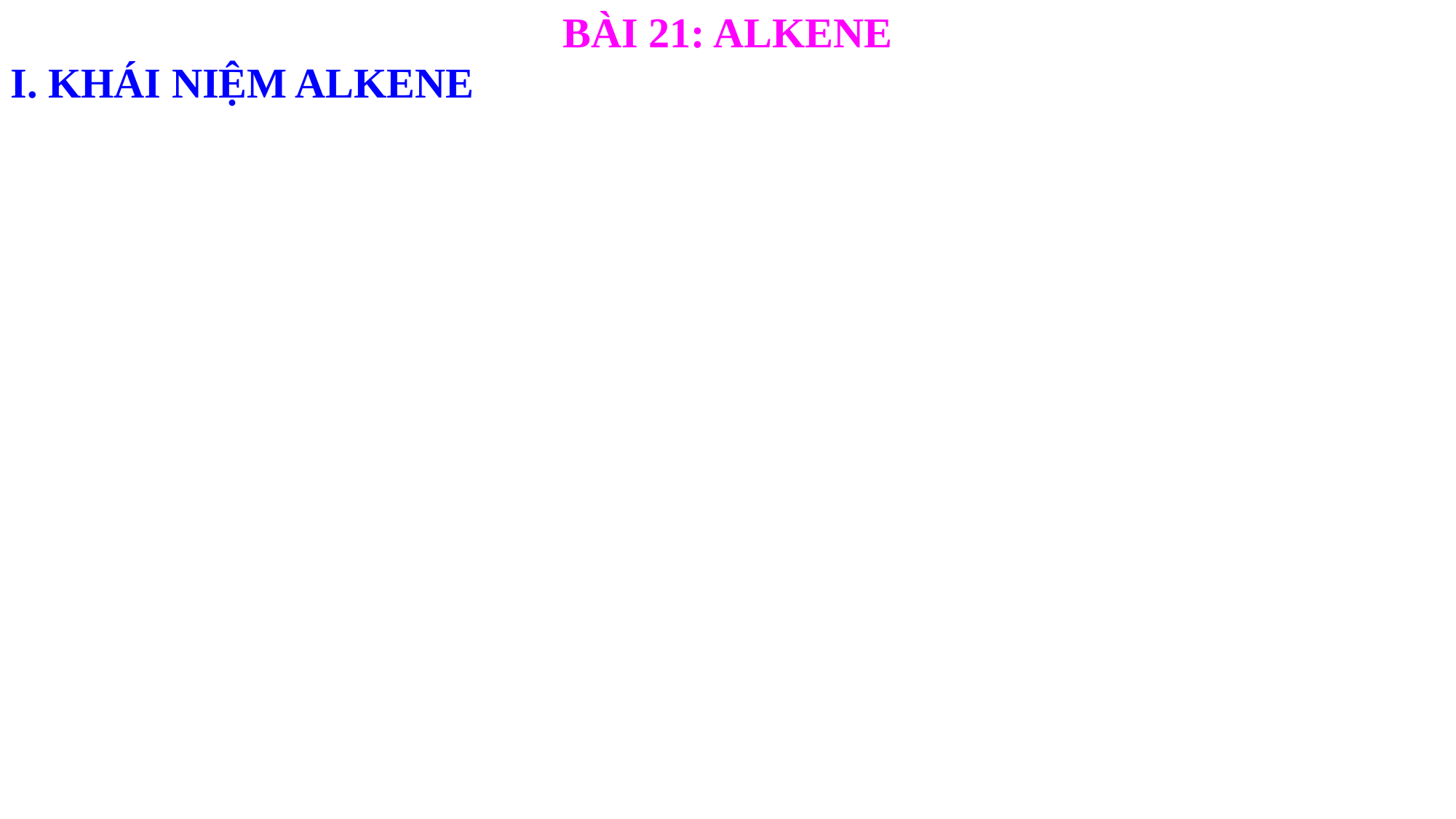

BÀI 21: ALKENE

I. KHÁI NIỆM ALKENE